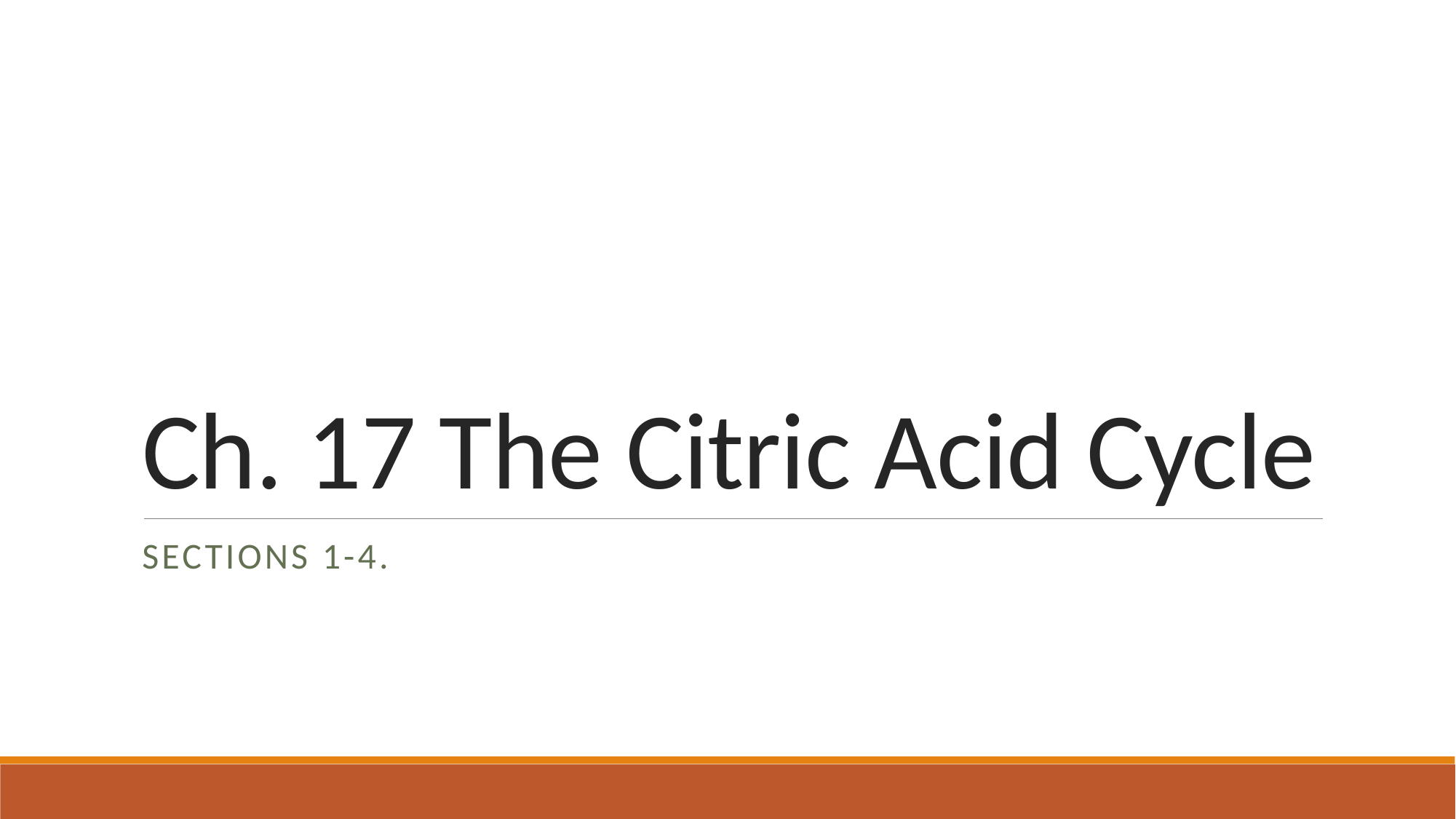

# Ch. 17 The Citric Acid Cycle
Sections 1-4.